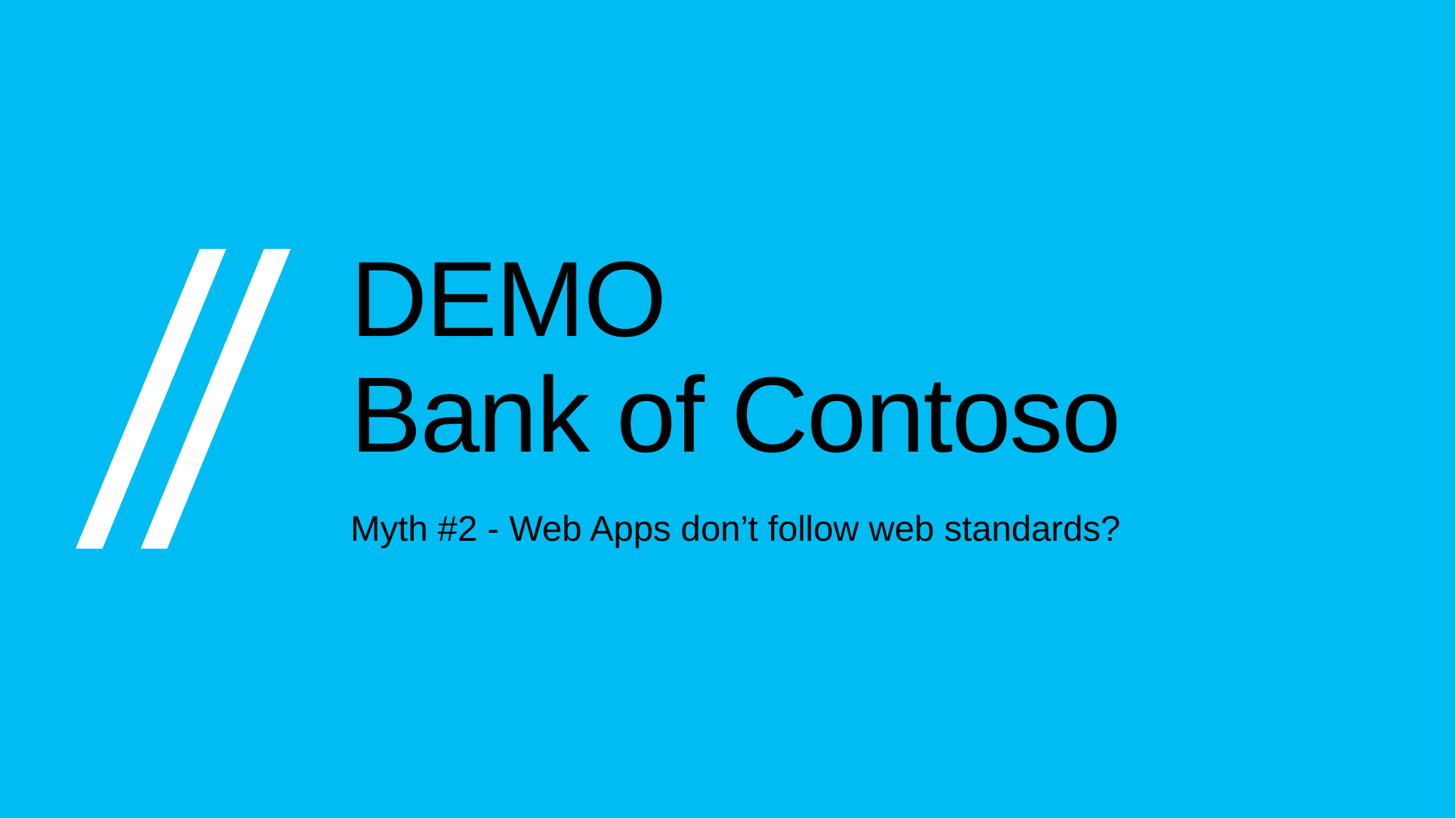

# DEMO Bank of Contoso
Myth #2 - Web Apps don’t follow web standards?